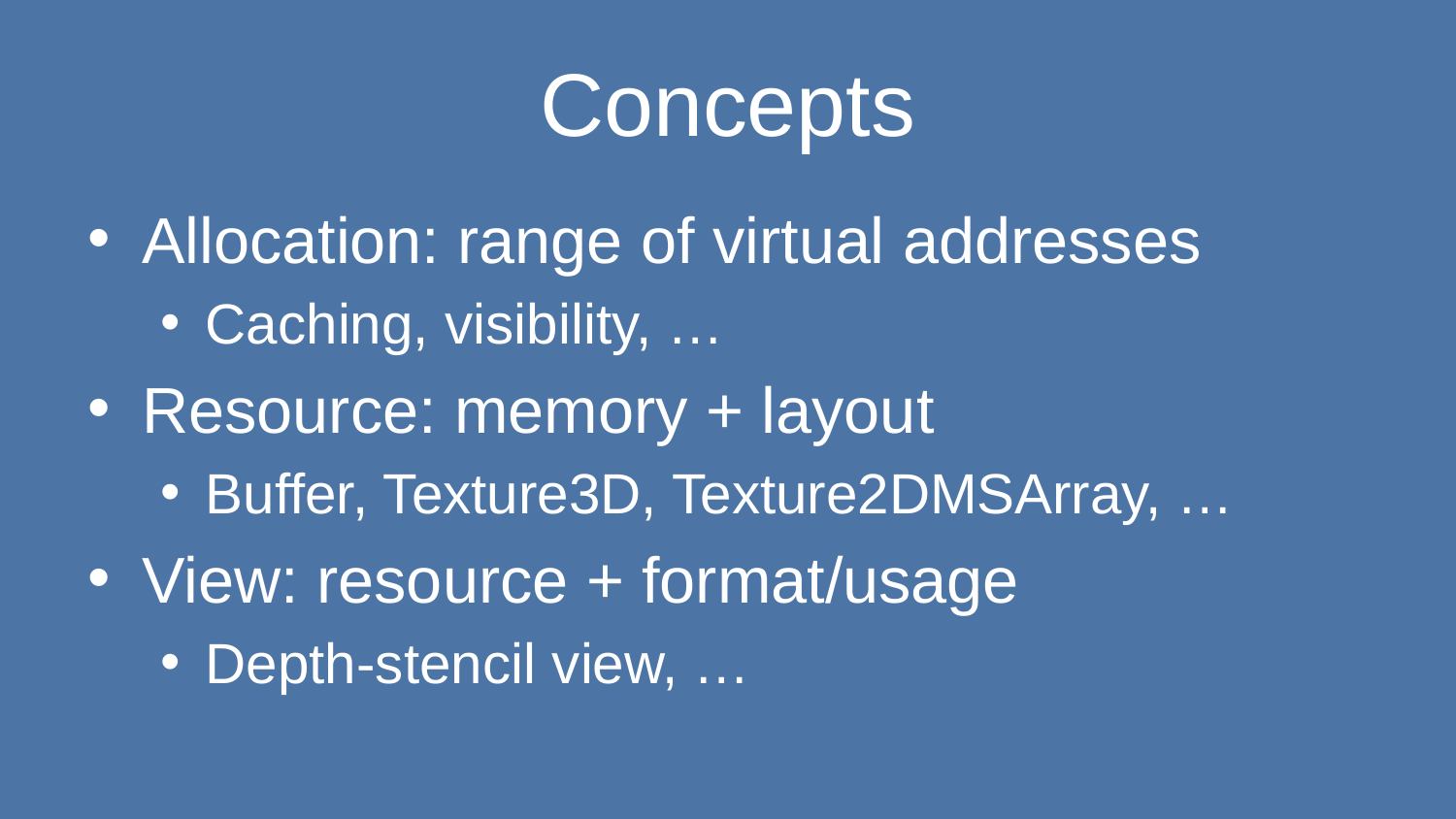

# Concepts
Allocation: range of virtual addresses
Caching, visibility, …
Resource: memory + layout
Buffer, Texture3D, Texture2DMSArray, …
View: resource + format/usage
Depth-stencil view, …